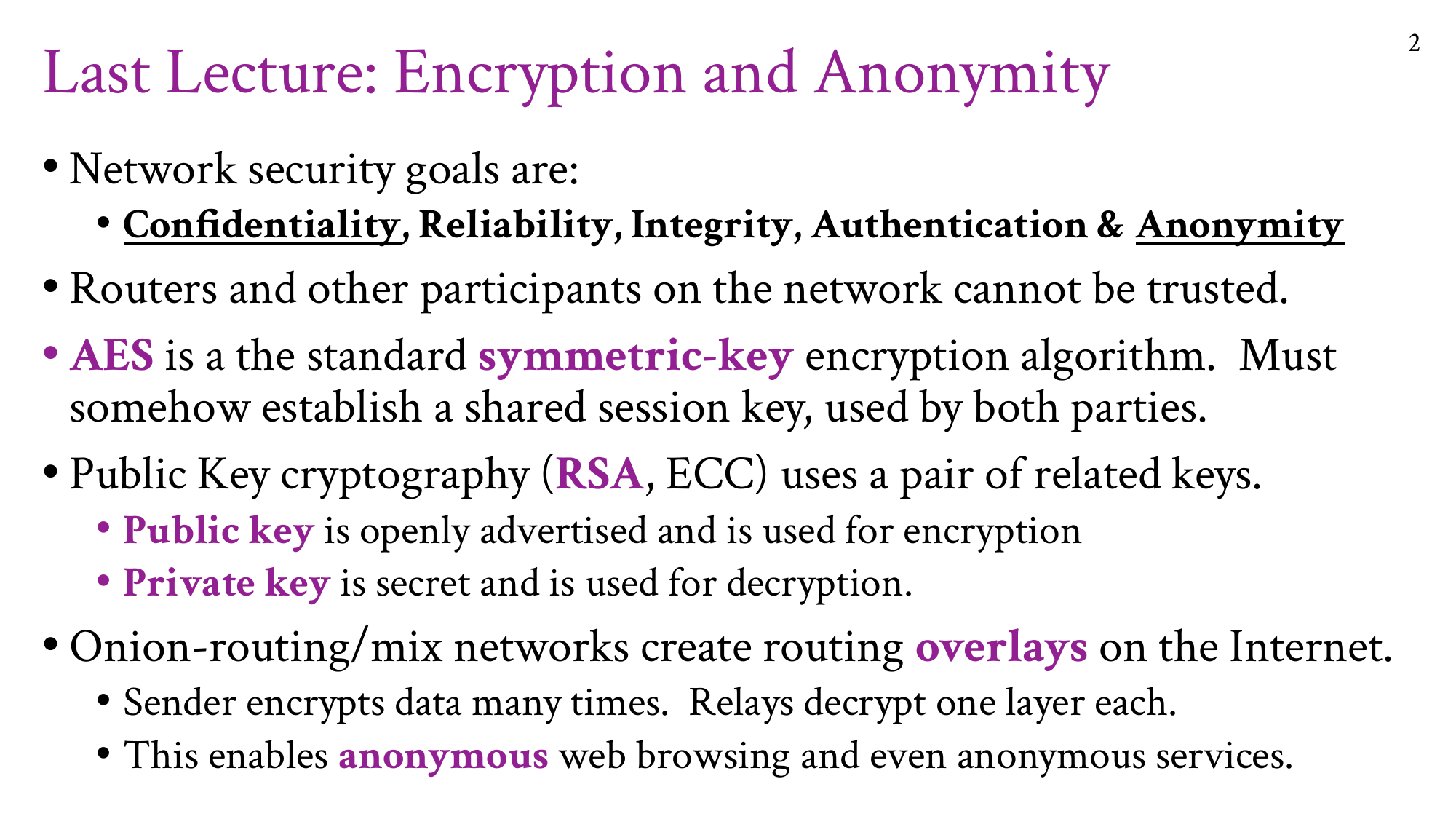

# Last Lecture: Encryption and Anonymity
Network security goals are:
Confidentiality, Reliability, Integrity, Authentication & Anonymity
Routers and other participants on the network cannot be trusted.
AES is a the standard symmetric-key encryption algorithm.  Must somehow establish a shared session key, used by both parties.
Public Key cryptography (RSA, ECC) uses a pair of related keys.
Public key is openly advertised and is used for encryption
Private key is secret and is used for decryption.
Onion-routing/mix networks create routing overlays on the Internet.
Sender encrypts data many times.  Relays decrypt one layer each.
This enables anonymous web browsing and even anonymous services.